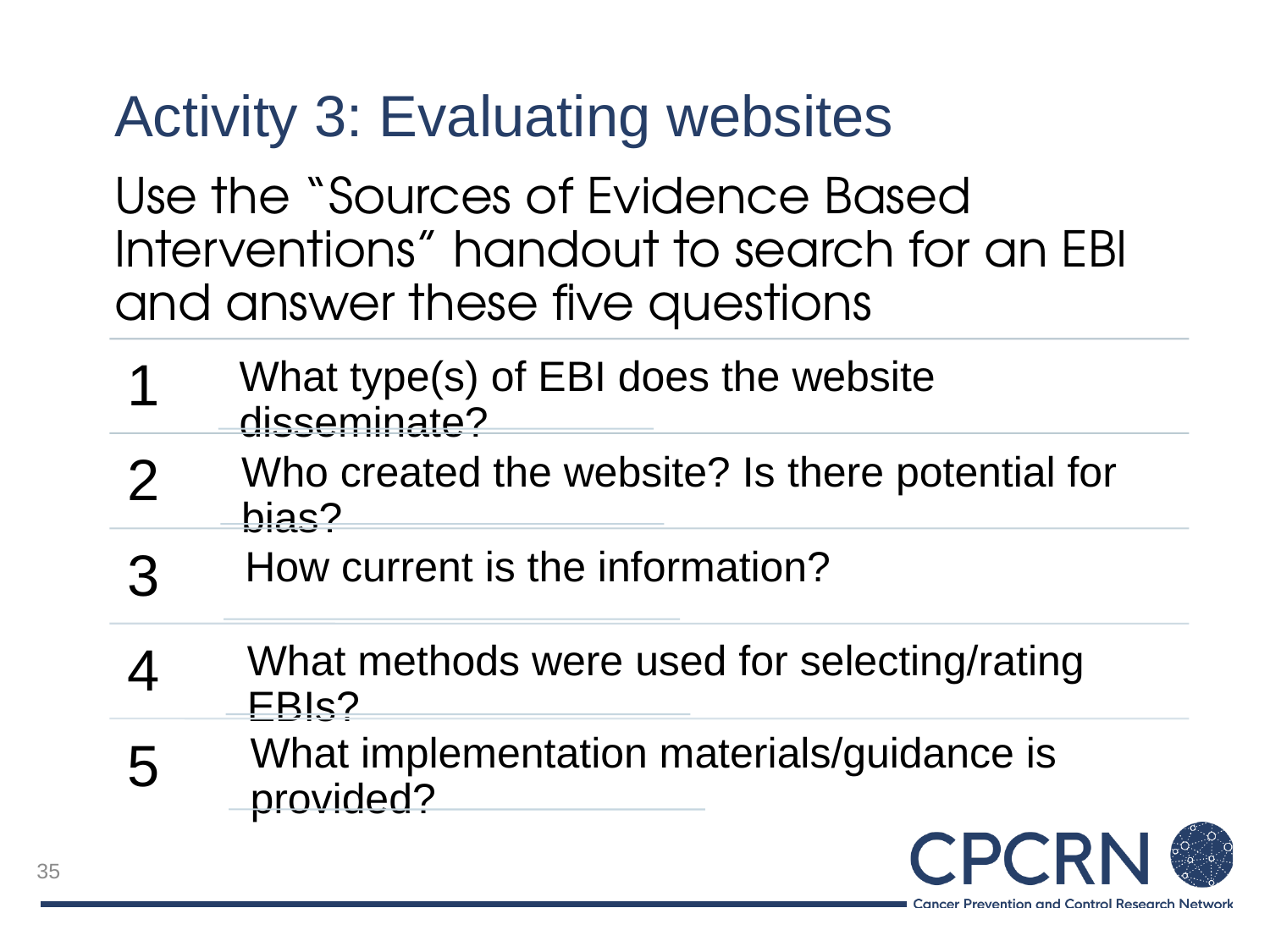

# Activity 3: Evaluating websites
Use the “Sources of Evidence Based Interventions” handout to search for an EBI and answer these five questions

1
What type(s) of EBI does the website disseminate?
2
Who created the website? Is there potential for bias?
3
How current is the information?
4
What methods were used for selecting/rating EBIs?
5
What implementation materials/guidance is provided?
35